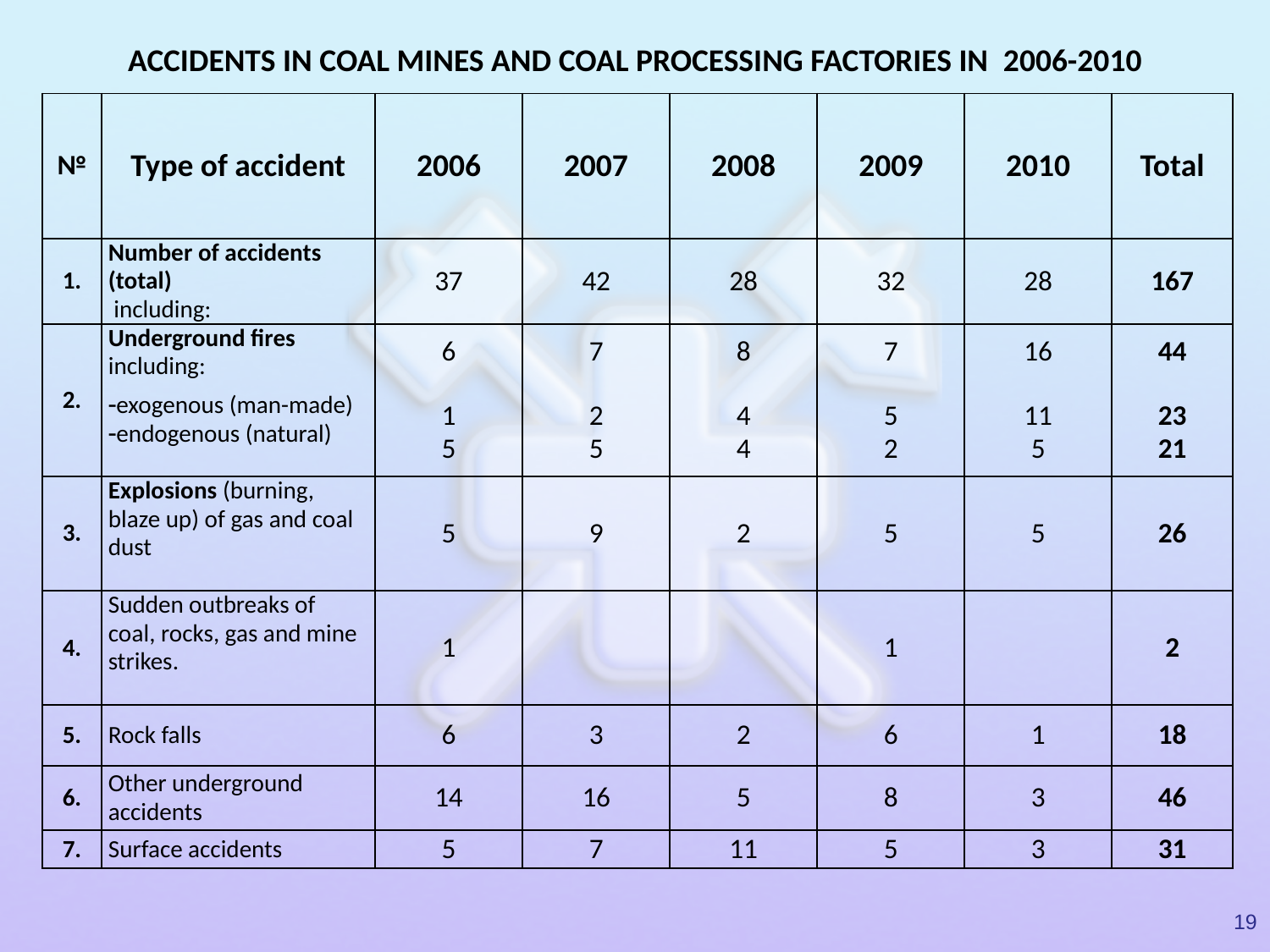

# ACCIDENTS IN COAL MINES AND COAL PROCESSING FACTORIES IN  2006-2010
| № | Type of accident | 2006 | 2007 | 2008 | 2009 | 2010 | Total |
| --- | --- | --- | --- | --- | --- | --- | --- |
| 1. | Number of accidents (total) including: | 37 | 42 | 28 | 32 | 28 | 167 |
| 2. | Underground fires including: exogenous (man-made) endogenous (natural) | 6 1 5 | 7 2 5 | 8 4 4 | 7 5 2 | 16 11 5 | 44 23 21 |
| 3. | Explosions (burning, blaze up) of gas and coal dust | 5 | 9 | 2 | 5 | 5 | 26 |
| 4. | Sudden outbreaks of coal, rocks, gas and mine strikes. | 1 |  |  | 1 |  | 2 |
| 5. | Rock falls | 6 | 3 | 2 | 6 | 1 | 18 |
| 6. | Other underground accidents | 14 | 16 | 5 | 8 | 3 | 46 |
| 7. | Surface accidents | 5 | 7 | 11 | 5 | 3 | 31 |
19